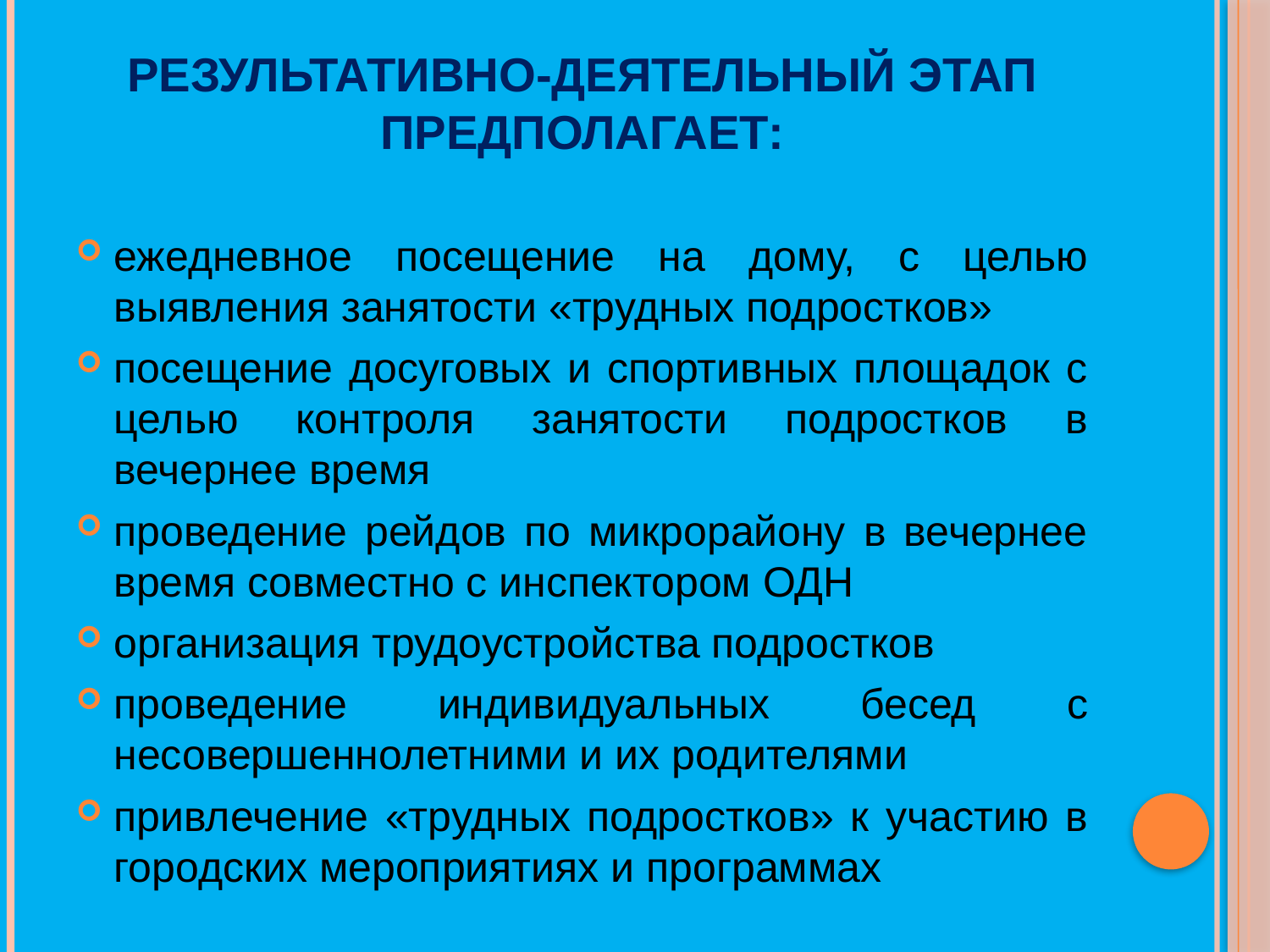

# Результативно-деятельный этап предполагает:
ежедневное посещение на дому, с целью выявления занятости «трудных подростков»
посещение досуговых и спортивных площадок с целью контроля занятости подростков в вечернее время
проведение рейдов по микрорайону в вечернее время совместно с инспектором ОДН
организация трудоустройства подростков
проведение индивидуальных бесед с несовершеннолетними и их родителями
привлечение «трудных подростков» к участию в городских мероприятиях и программах